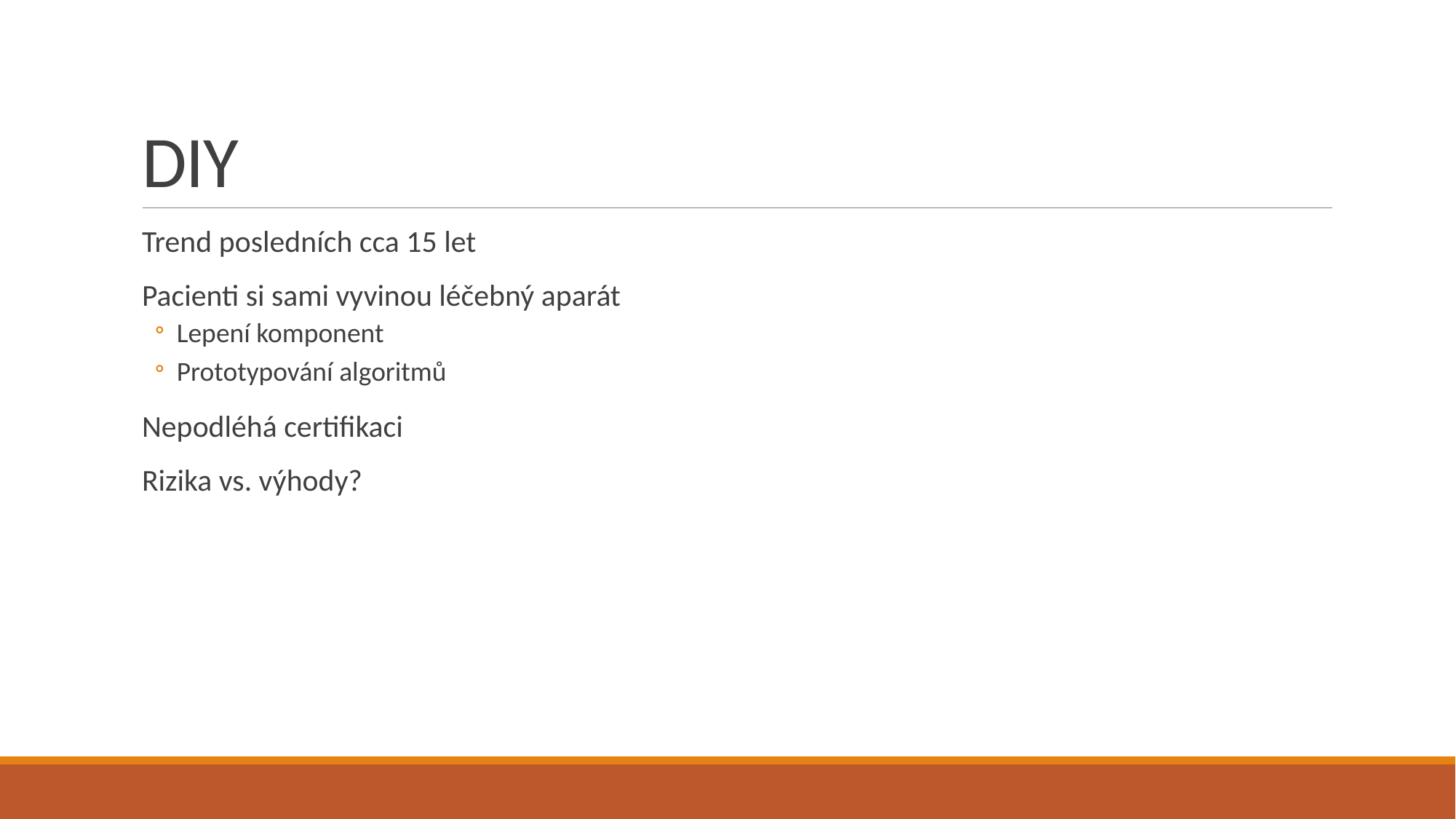

# DIY
Trend posledních cca 15 let
Pacienti si sami vyvinou léčebný aparát
Lepení komponent
Prototypování algoritmů
Nepodléhá certifikaci
Rizika vs. výhody?